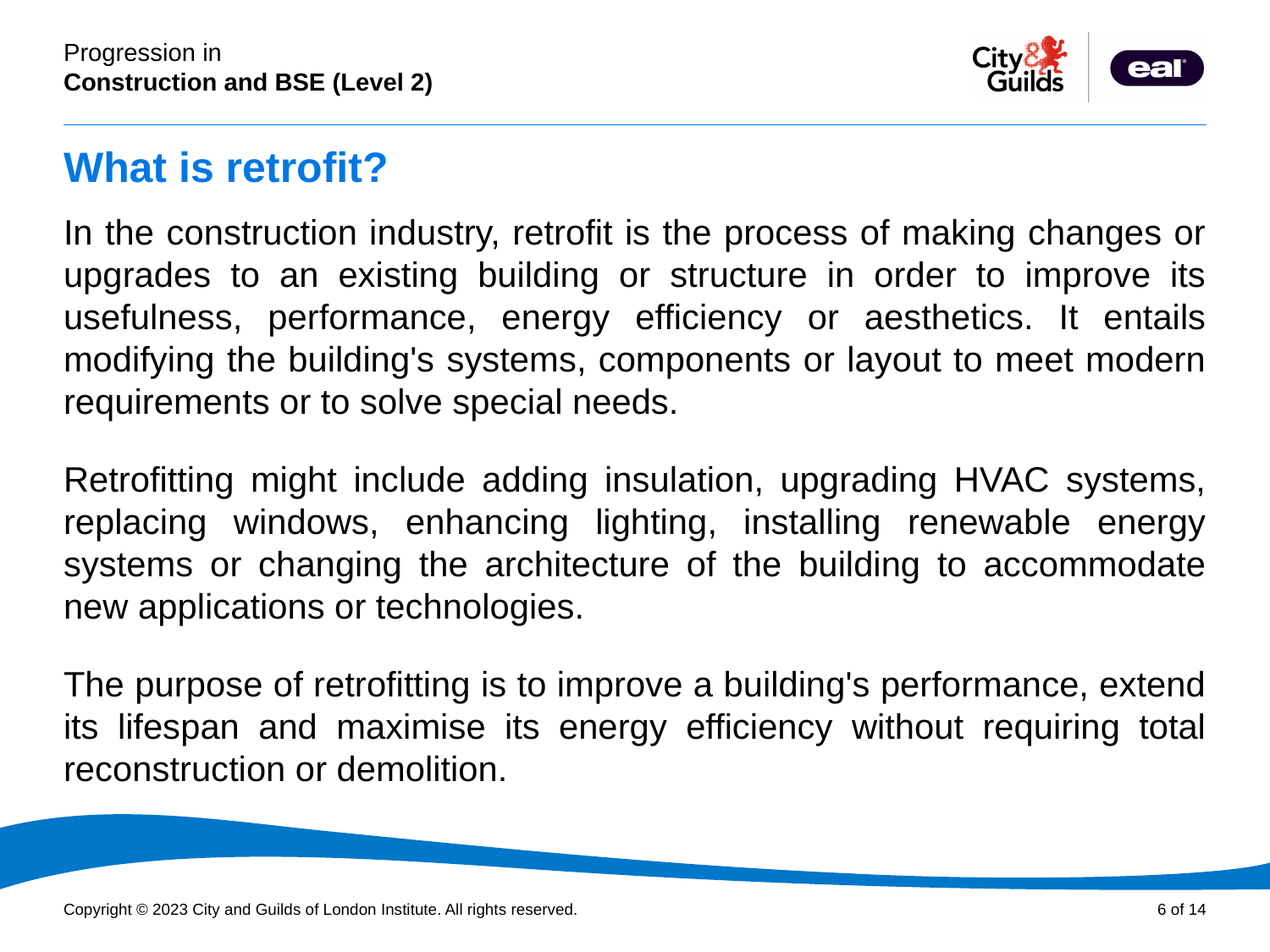

# What is retrofit?
In the construction industry, retrofit is the process of making changes or upgrades to an existing building or structure in order to improve its usefulness, performance, energy efficiency or aesthetics. It entails modifying the building's systems, components or layout to meet modern requirements or to solve special needs.
Retrofitting might include adding insulation, upgrading HVAC systems, replacing windows, enhancing lighting, installing renewable energy systems or changing the architecture of the building to accommodate new applications or technologies.
The purpose of retrofitting is to improve a building's performance, extend its lifespan and maximise its energy efficiency without requiring total reconstruction or demolition.